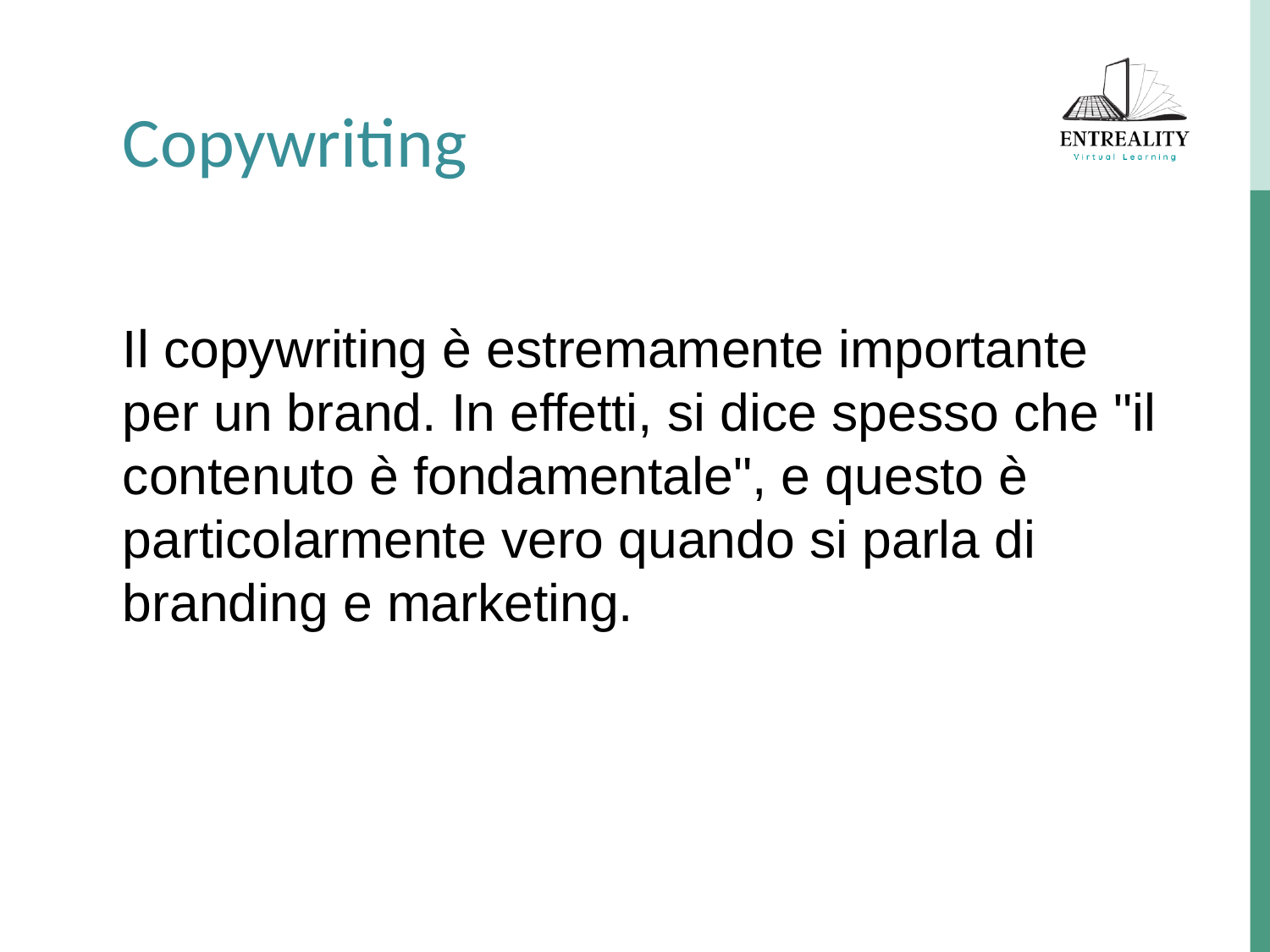

Copywriting
Il copywriting è estremamente importante per un brand. In effetti, si dice spesso che "il contenuto è fondamentale", e questo è particolarmente vero quando si parla di branding e marketing.